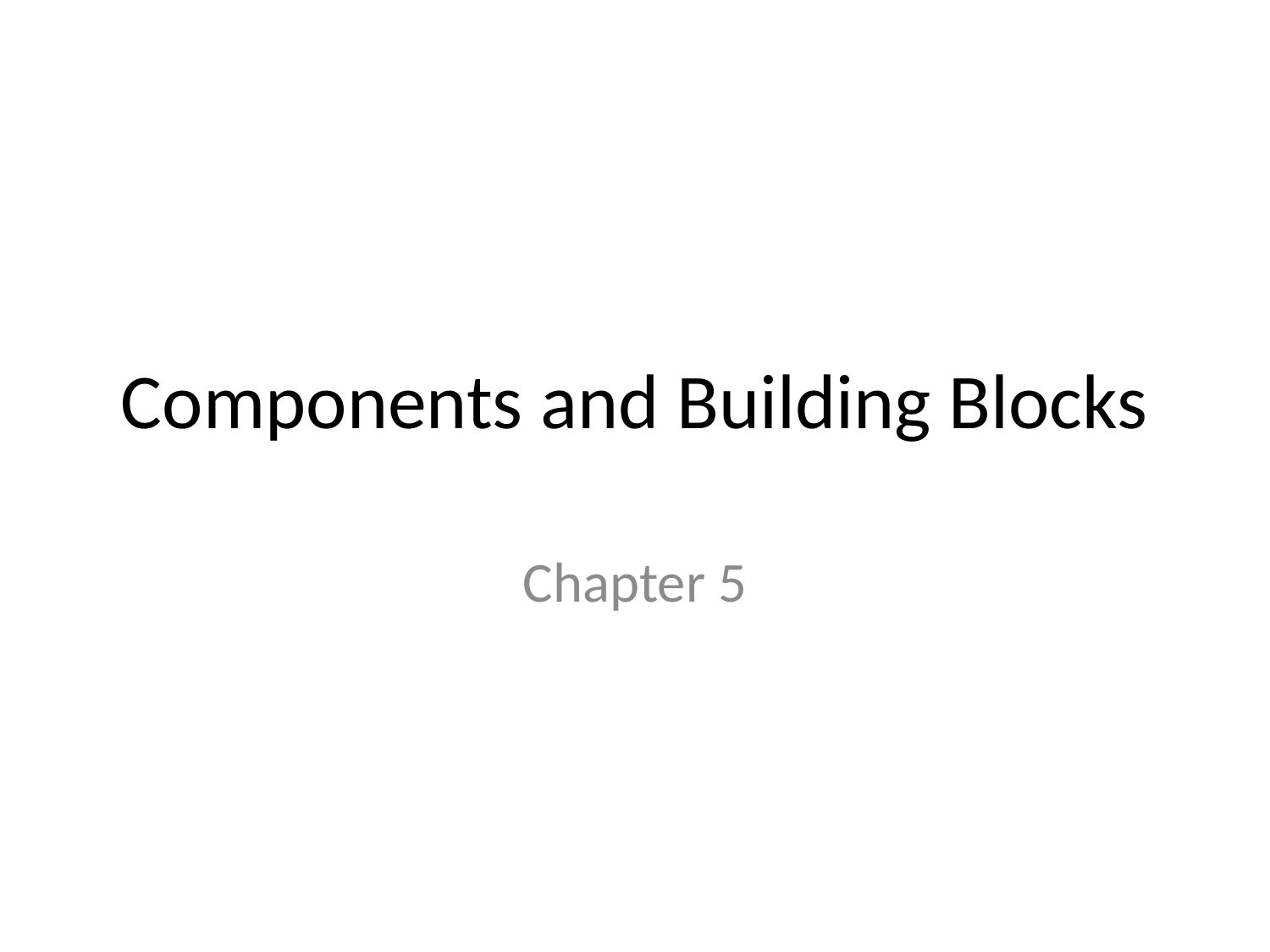

# Components and Building Blocks
Chapter 5